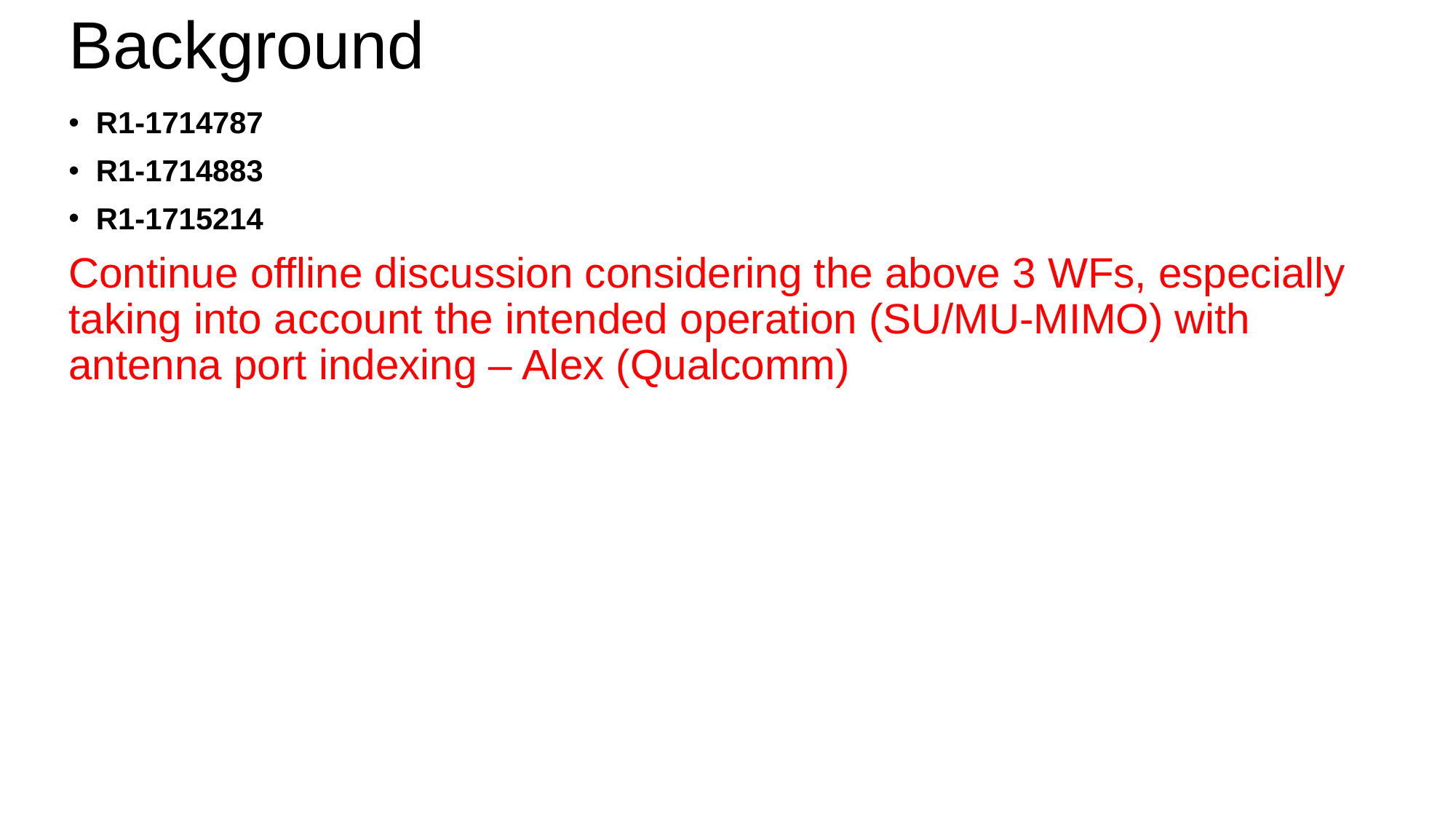

# Background
R1-1714787
R1-1714883
R1-1715214
Continue offline discussion considering the above 3 WFs, especially taking into account the intended operation (SU/MU-MIMO) with antenna port indexing – Alex (Qualcomm)